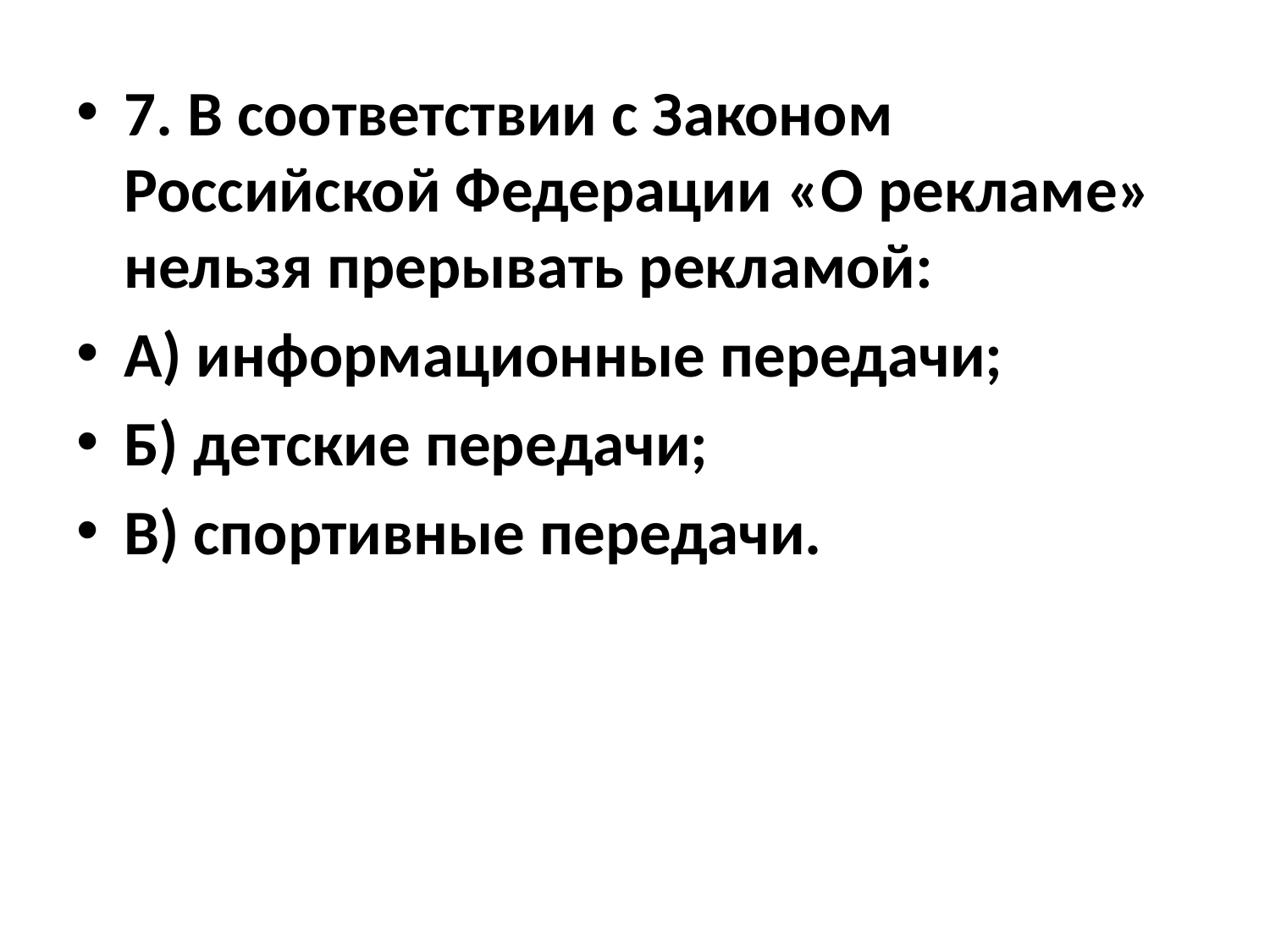

7. В соответствии с Законом Российской Федерации «О рекламе» нельзя прерывать рекламой:
А) информационные передачи;
Б) детские передачи;
В) спортивные передачи.